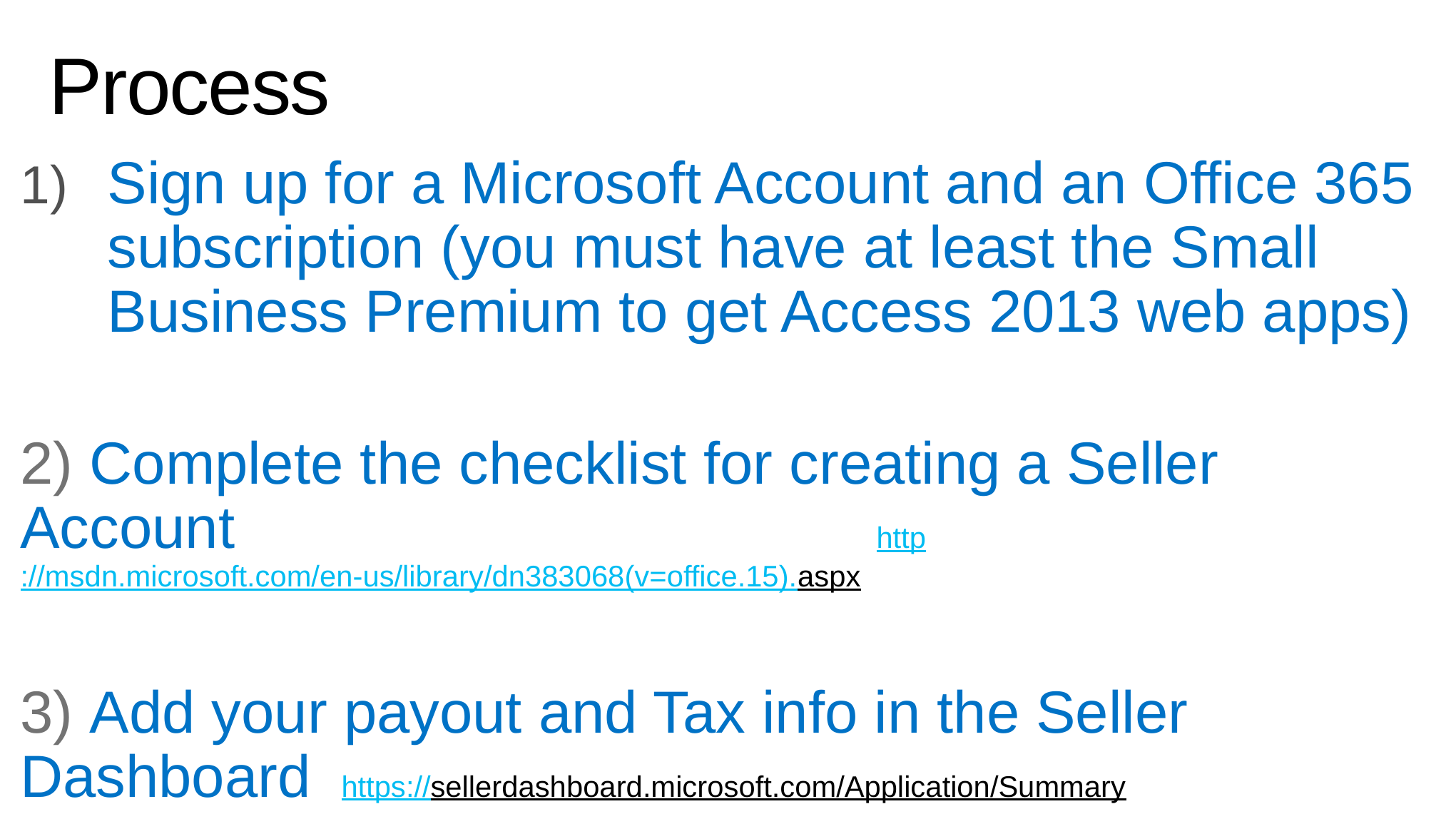

# Process
Sign up for a Microsoft Account and an Office 365 subscription (you must have at least the Small Business Premium to get Access 2013 web apps)

2) Complete the checklist for creating a Seller Account                                     	http://msdn.microsoft.com/en-us/library/dn383068(v=office.15).aspx

3) Add your payout and Tax info in the Seller Dashboard	https://sellerdashboard.microsoft.com/Application/Summary